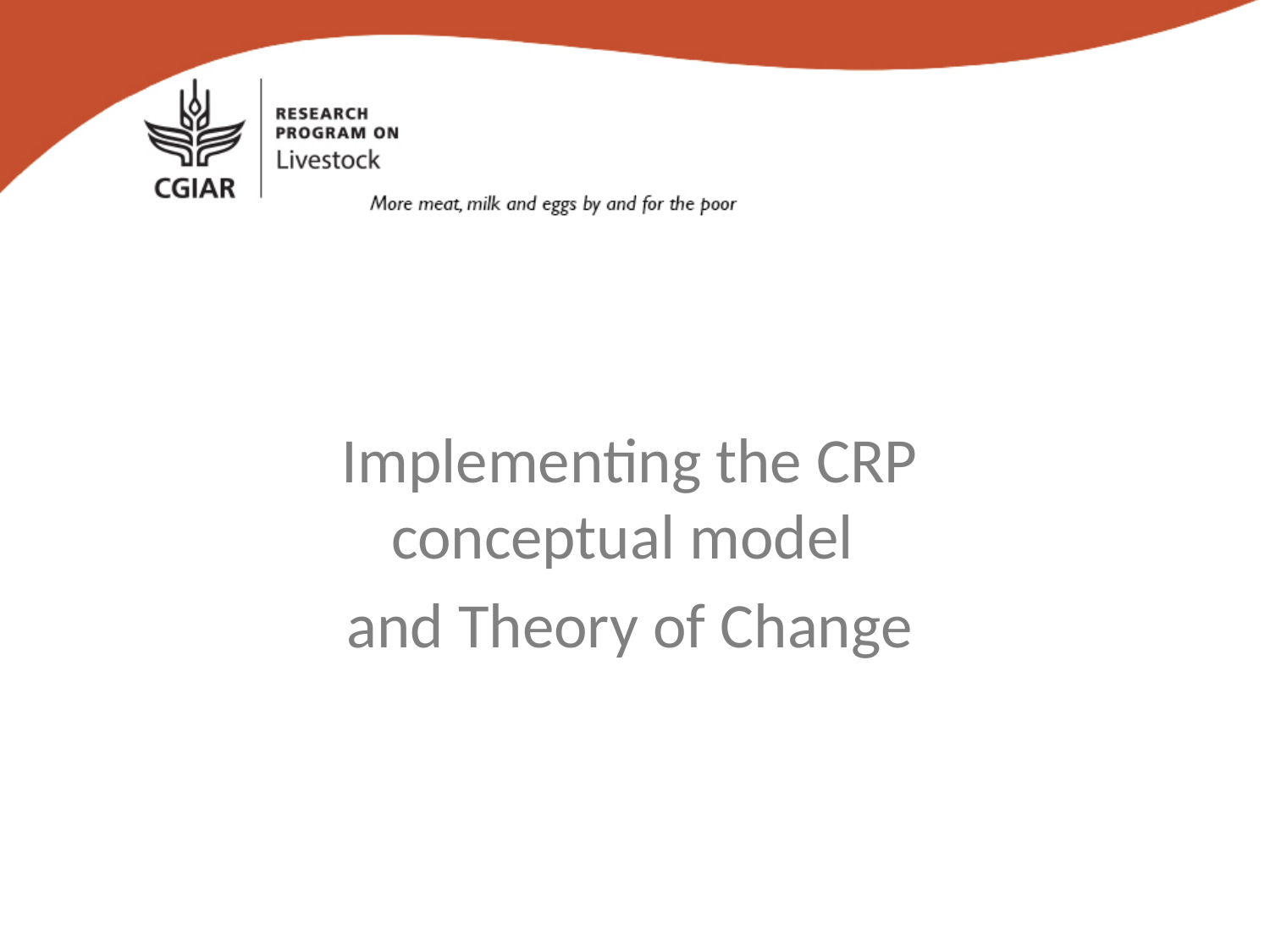

Implementing the CRP conceptual model
and Theory of Change